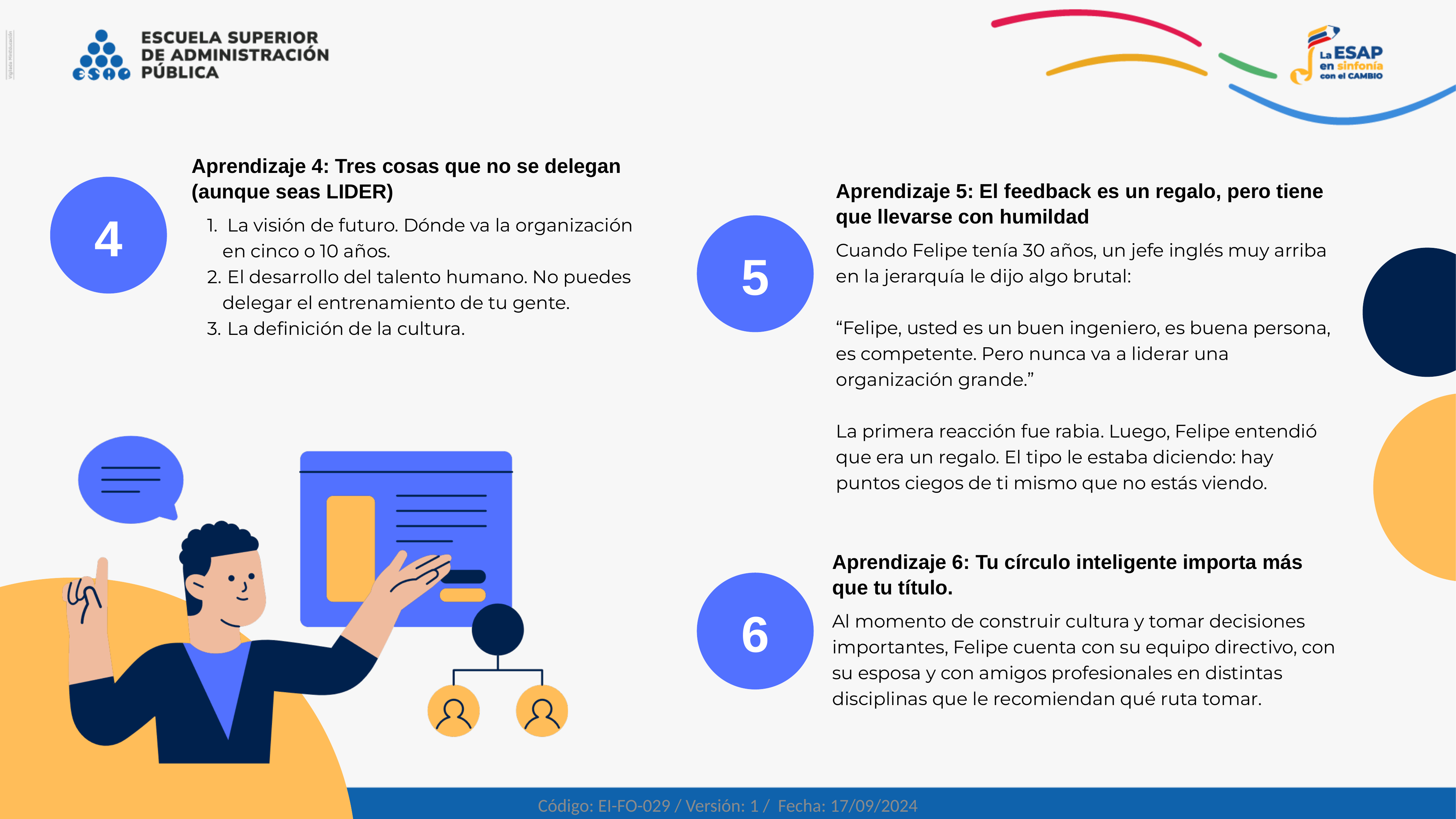

Aprendizaje 4: Tres cosas que no se delegan (aunque seas LIDER)
 La visión de futuro. Dónde va la organización en cinco o 10 años.
 El desarrollo del talento humano. No puedes delegar el entrenamiento de tu gente.
 La definición de la cultura.

4
Aprendizaje 5: El feedback es un regalo, pero tiene que llevarse con humildad
Cuando Felipe tenía 30 años, un jefe inglés muy arriba en la jerarquía le dijo algo brutal:

“Felipe, usted es un buen ingeniero, es buena persona, es competente. Pero nunca va a liderar una organización grande.”

La primera reacción fue rabia. Luego, Felipe entendió que era un regalo. El tipo le estaba diciendo: hay puntos ciegos de ti mismo que no estás viendo.

5

Aprendizaje 6: Tu círculo inteligente importa más que tu título.
Al momento de construir cultura y tomar decisiones importantes, Felipe cuenta con su equipo directivo, con su esposa y con amigos profesionales en distintas disciplinas que le recomiendan qué ruta tomar.

6

Código: EI-FO-029 / Versión: 1 /  Fecha: 17/09/2024